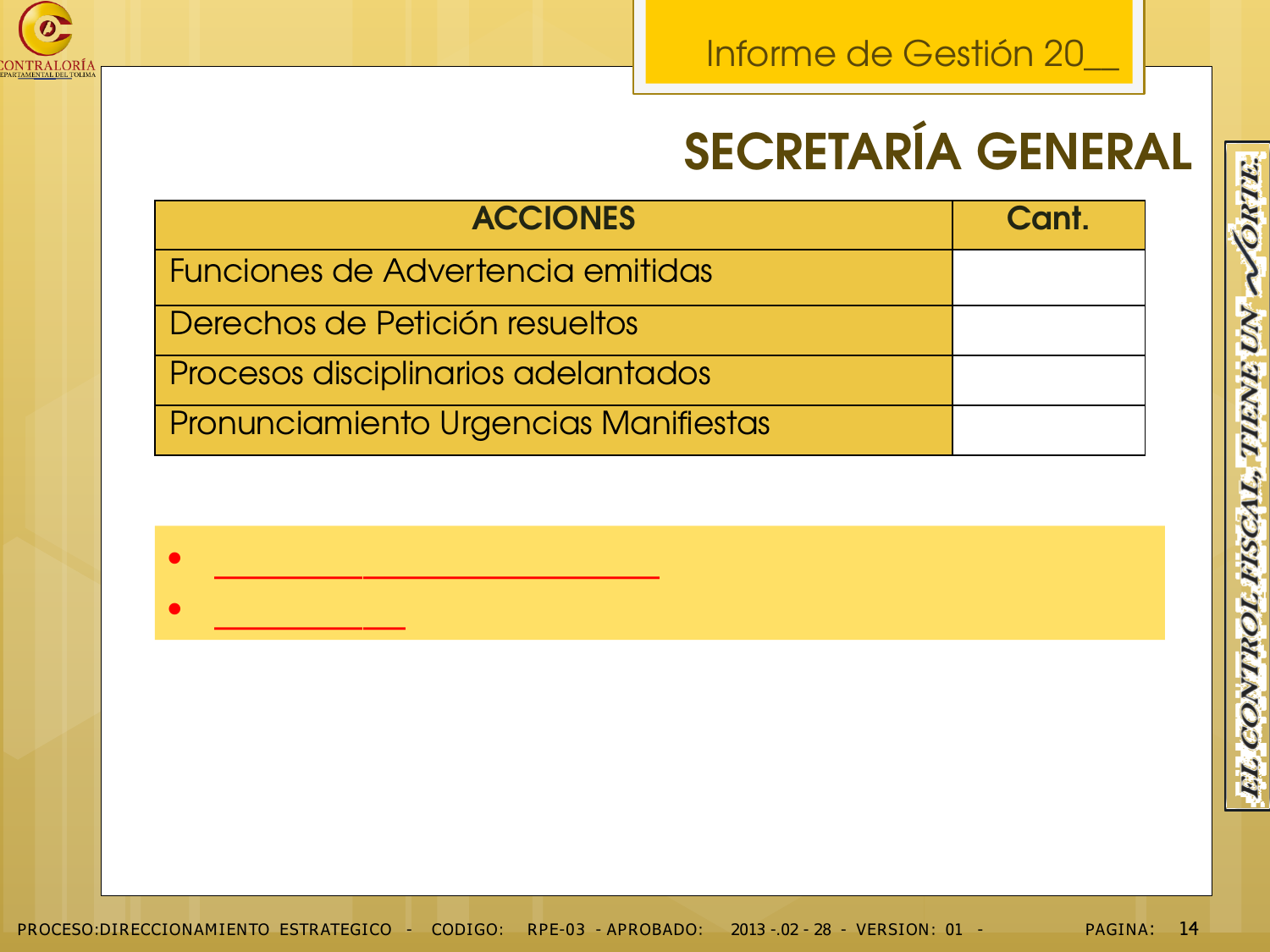

# SECRETARÍA GENERAL
| ACCIONES | Cant. |
| --- | --- |
| Funciones de Advertencia emitidas |  |
| Derechos de Petición resueltos |  |
| Procesos disciplinarios adelantados |  |
| Pronunciamiento Urgencias Manifiestas |  |
_____________________
_________